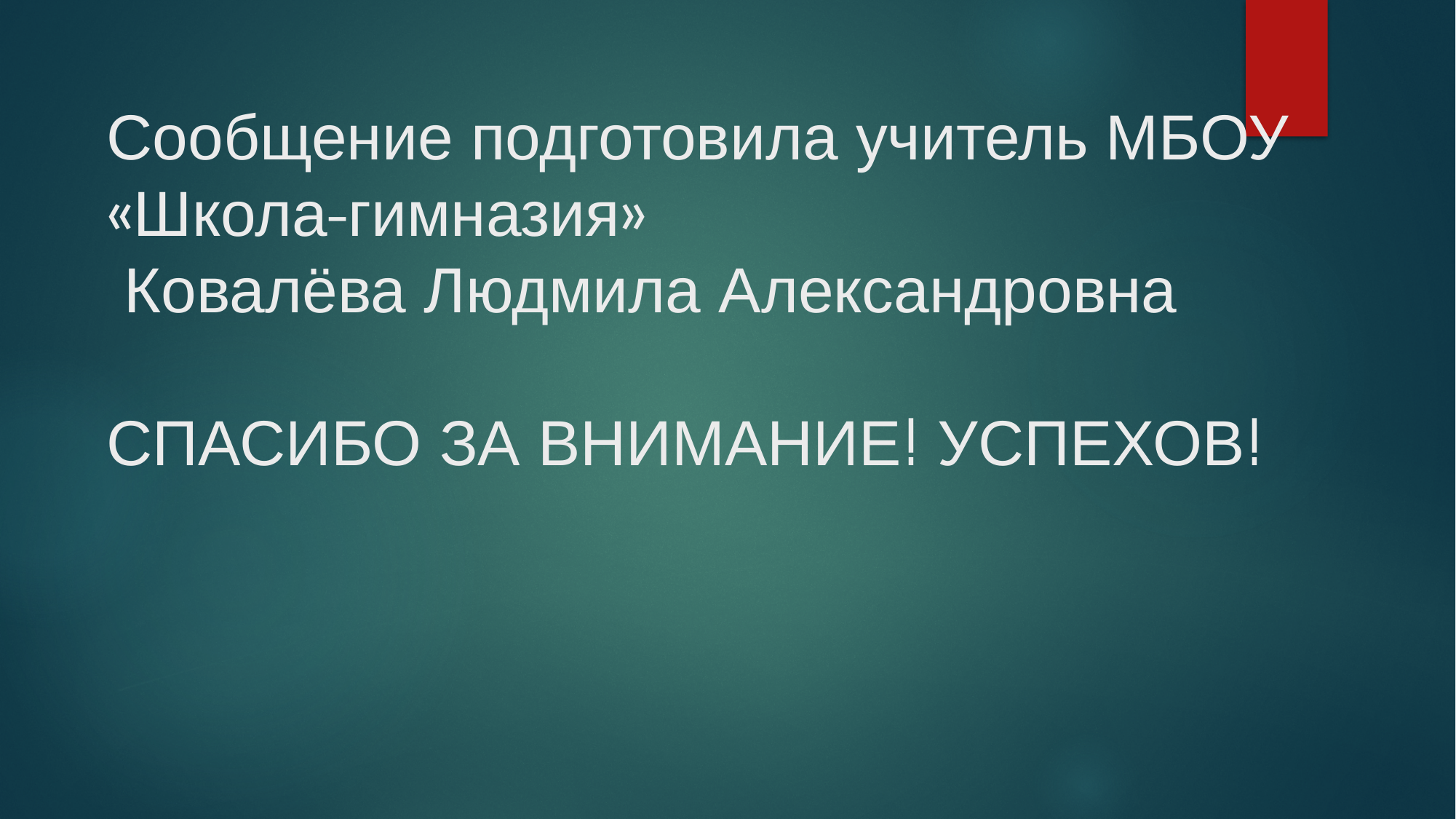

# Сообщение подготовила учитель МБОУ «Школа-гимназия» Ковалёва Людмила Александровна СПАСИБО ЗА ВНИМАНИЕ! УСПЕХОВ!